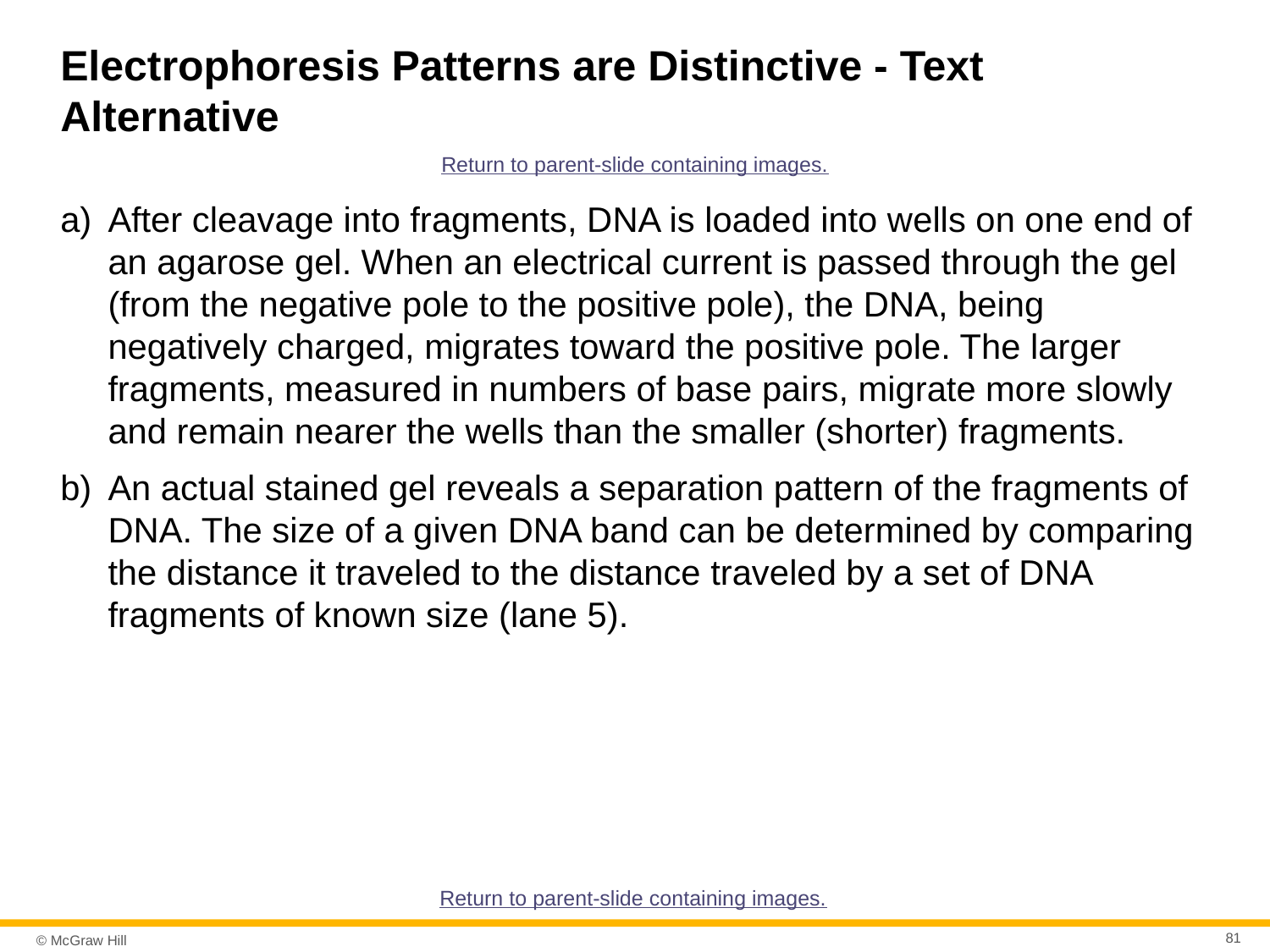

# Electrophoresis Patterns are Distinctive - Text Alternative
Return to parent-slide containing images.
After cleavage into fragments, DNA is loaded into wells on one end of an agarose gel. When an electrical current is passed through the gel (from the negative pole to the positive pole), the DNA, being negatively charged, migrates toward the positive pole. The larger fragments, measured in numbers of base pairs, migrate more slowly and remain nearer the wells than the smaller (shorter) fragments.
An actual stained gel reveals a separation pattern of the fragments of DNA. The size of a given DNA band can be determined by comparing the distance it traveled to the distance traveled by a set of DNA fragments of known size (lane 5).
Return to parent-slide containing images.